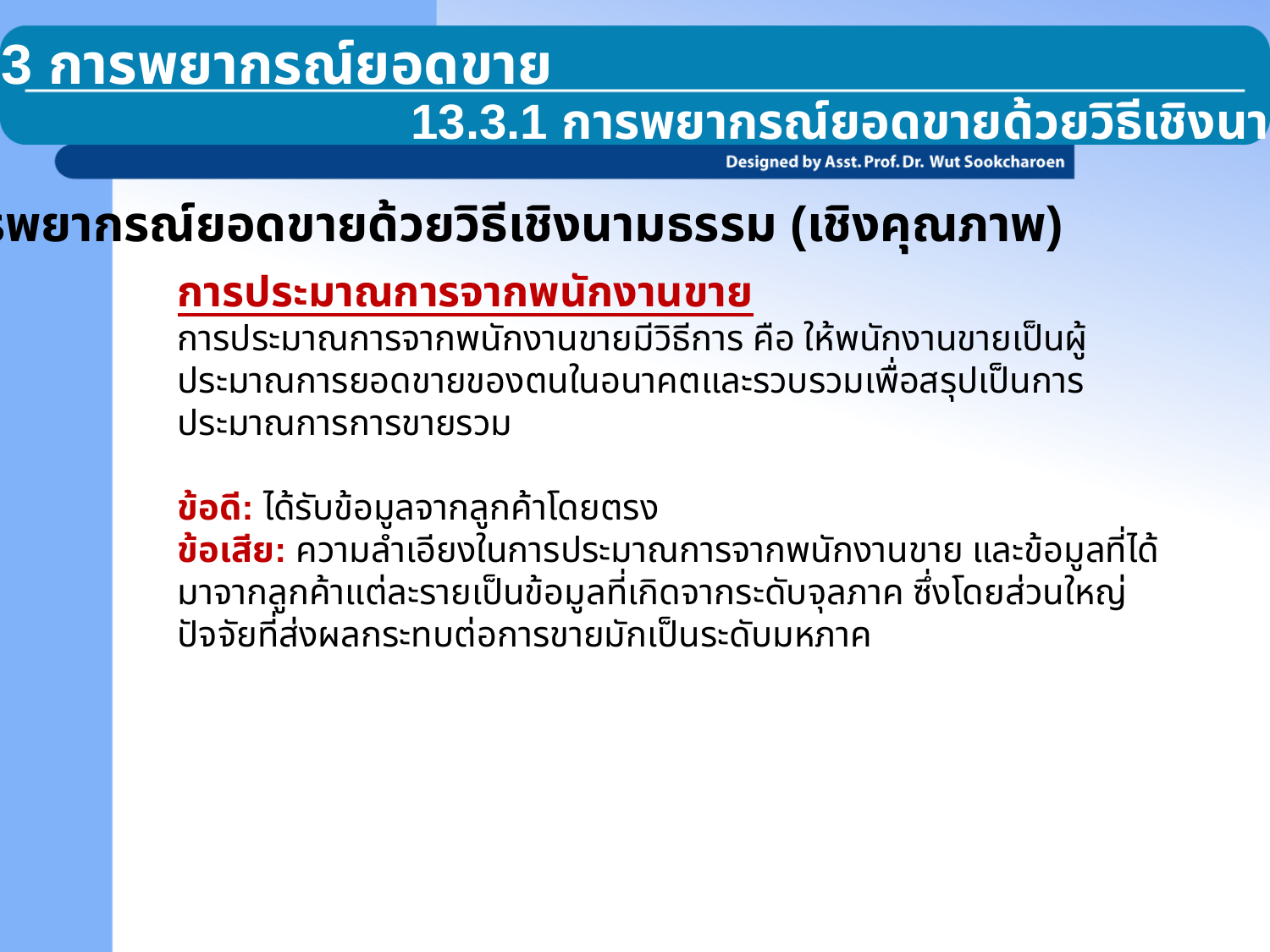

13.3 การพยากรณ์ยอดขาย
13.3.1 การพยากรณ์ยอดขายด้วยวิธีเชิงนามธรรม
การพยากรณ์ยอดขายด้วยวิธีเชิงนามธรรม (เชิงคุณภาพ)
การประมาณการจากพนักงานขาย
การประมาณการจากพนักงานขายมีวิธีการ คือ ให้พนักงานขายเป็นผู้ประมาณการยอดขายของตนในอนาคตและรวบรวมเพื่อสรุปเป็นการประมาณการการขายรวม

ข้อดี: ได้รับข้อมูลจากลูกค้าโดยตรง
ข้อเสีย: ความลำเอียงในการประมาณการจากพนักงานขาย และข้อมูลที่ได้มาจากลูกค้าแต่ละรายเป็นข้อมูลที่เกิดจากระดับจุลภาค ซึ่งโดยส่วนใหญ่ปัจจัยที่ส่งผลกระทบต่อการขายมักเป็นระดับมหภาค